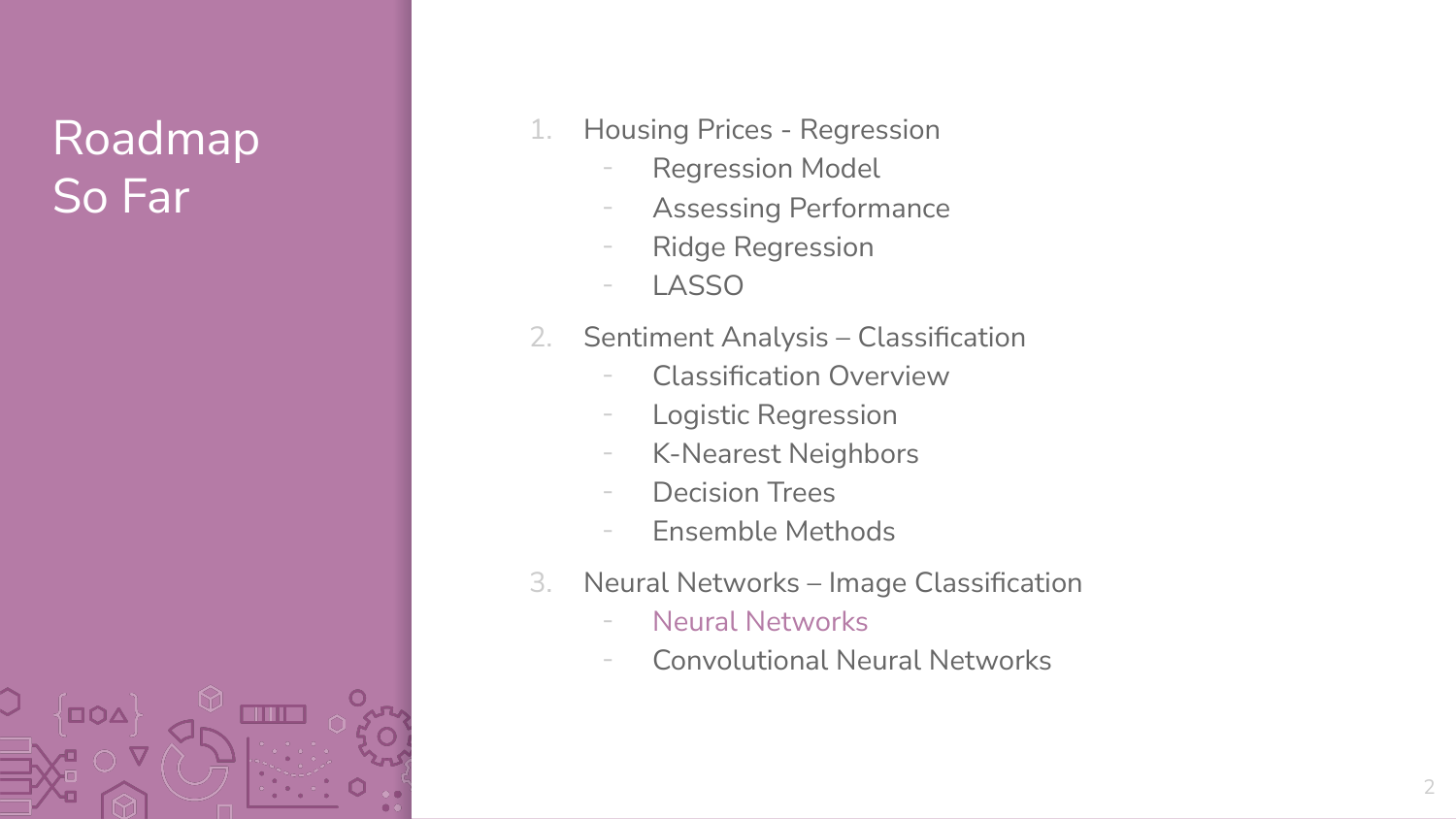

# Roadmap So Far
Housing Prices - Regression
Regression Model
Assessing Performance
Ridge Regression
LASSO
Sentiment Analysis – Classification
Classification Overview
Logistic Regression
K-Nearest Neighbors
Decision Trees
Ensemble Methods
Neural Networks – Image Classification
Neural Networks
Convolutional Neural Networks

2